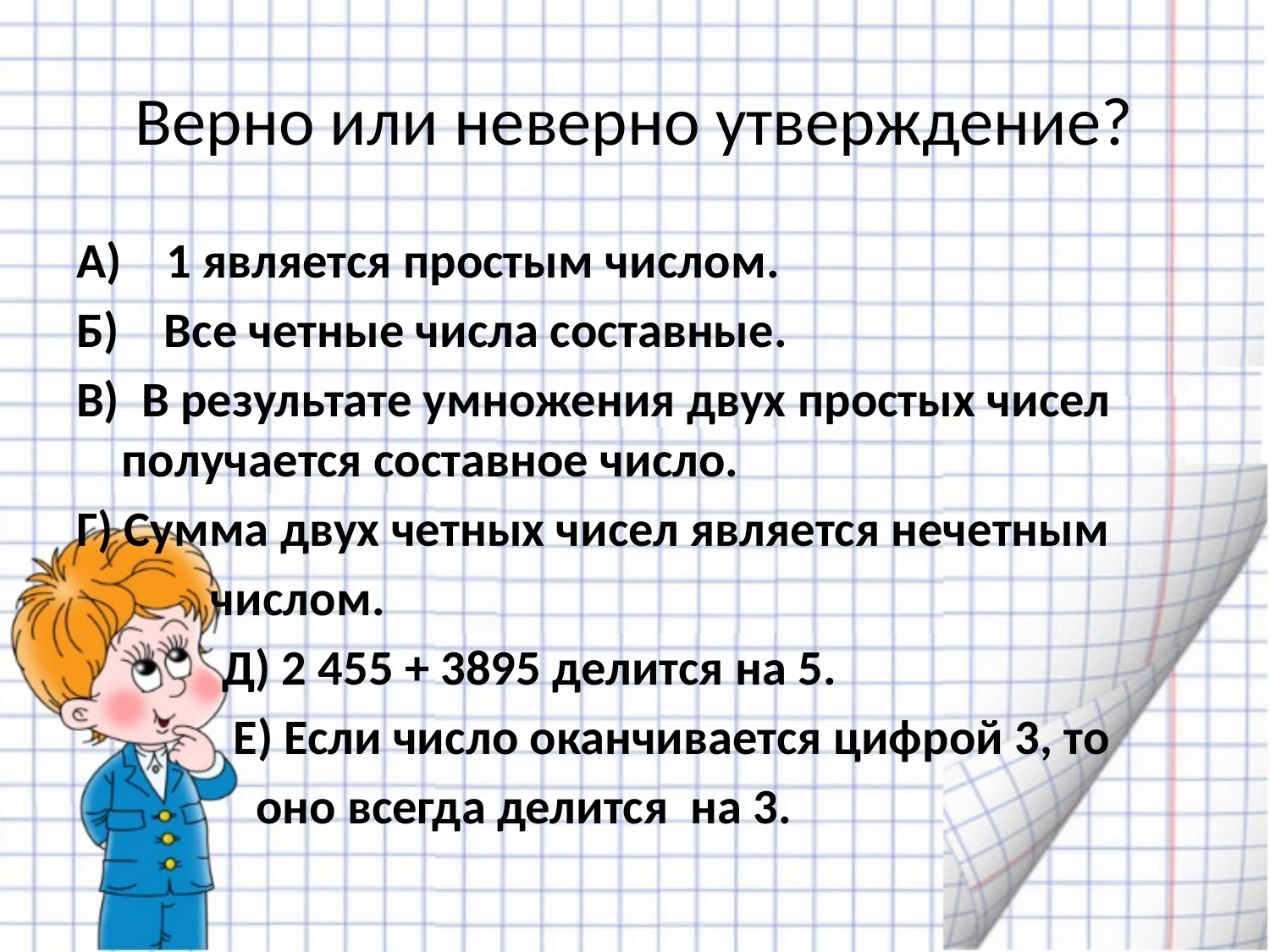

# Верно или неверно утверждение?
А)    1 является простым числом.
Б)    Все четные числа составные.
В)  В результате умножения двух простых чисел получается составное число.
Г) Сумма двух четных чисел является нечетным
            числом.
             Д) 2 455 + 3895 делится на 5.
              Е) Если число оканчивается цифрой 3, то
                оно всегда делится  на 3.